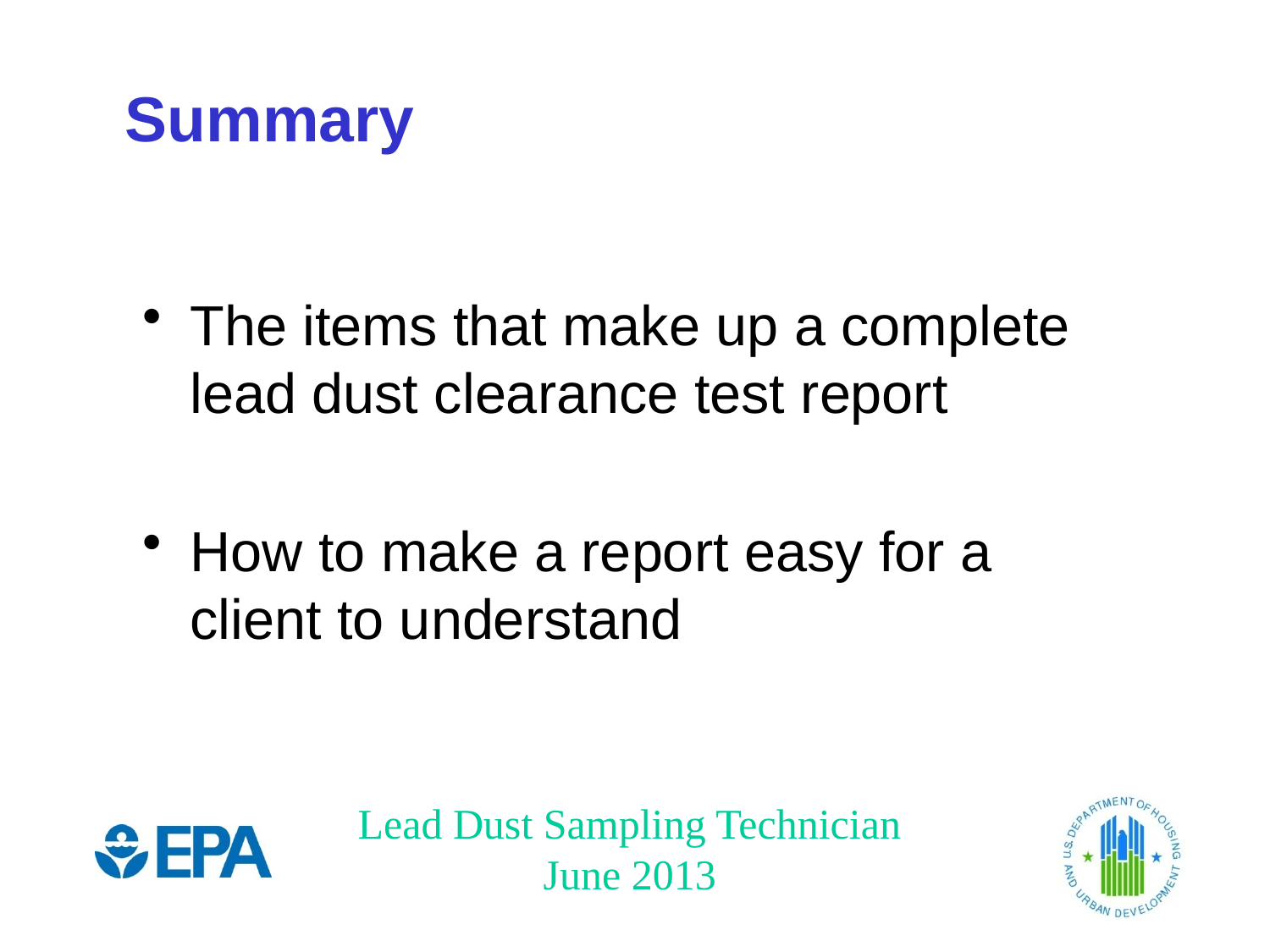

# Summary
The items that make up a complete lead dust clearance test report

How to make a report easy for a client to understand